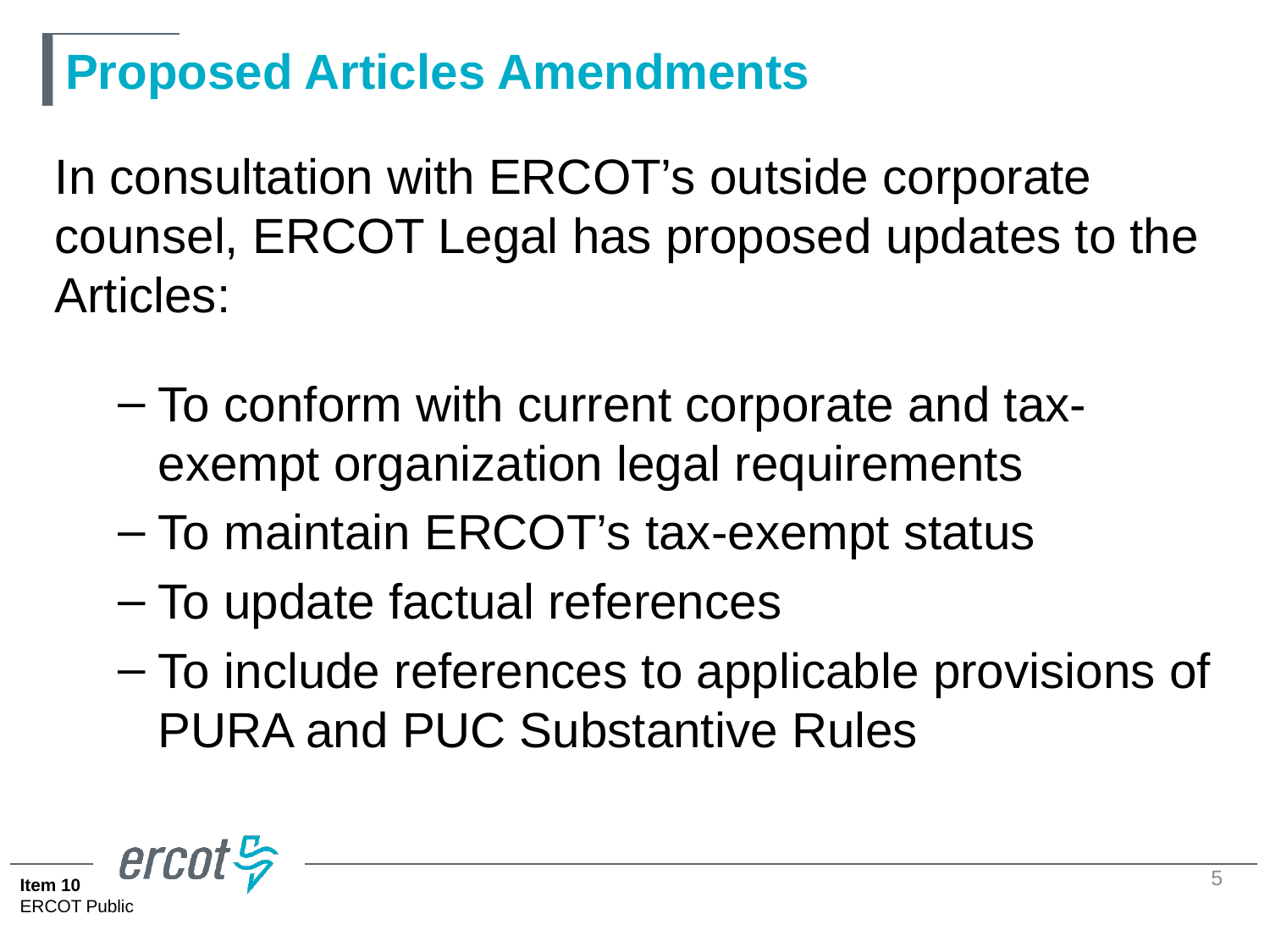

# Proposed Articles Amendments

In consultation with ERCOT’s outside corporate counsel, ERCOT Legal has proposed updates to the Articles:

To conform with current corporate and tax-exempt organization legal requirements
To maintain ERCOT’s tax-exempt status
To update factual references
To include references to applicable provisions of PURA and PUC Substantive Rules
5